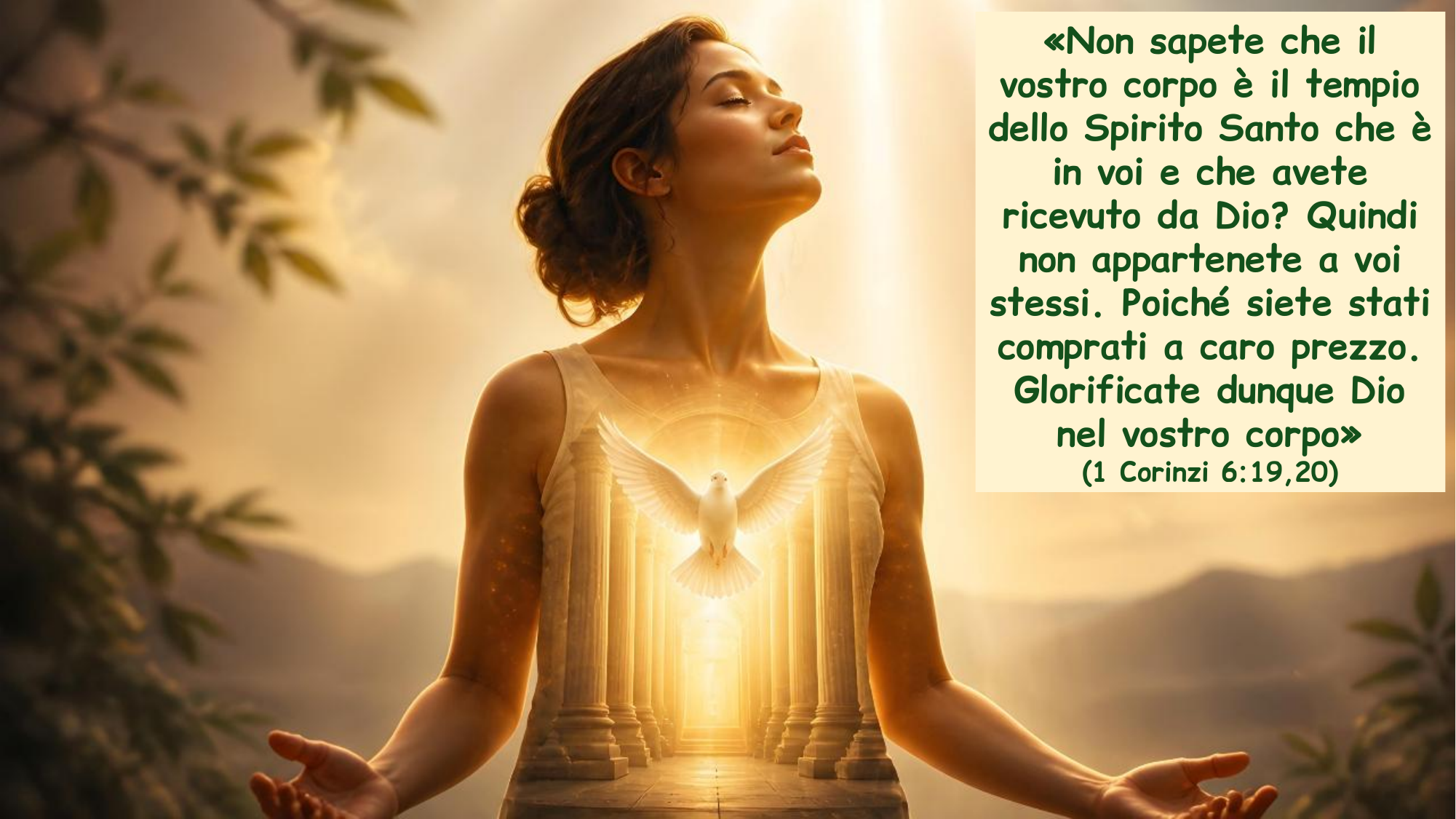

«Non sapete che il vostro corpo è il tempio dello Spirito Santo che è in voi e che avete ricevuto da Dio? Quindi non appartenete a voi stessi. Poiché siete stati comprati a caro prezzo. Glorificate dunque Dio nel vostro corpo»
(1 Corinzi 6:19,20)